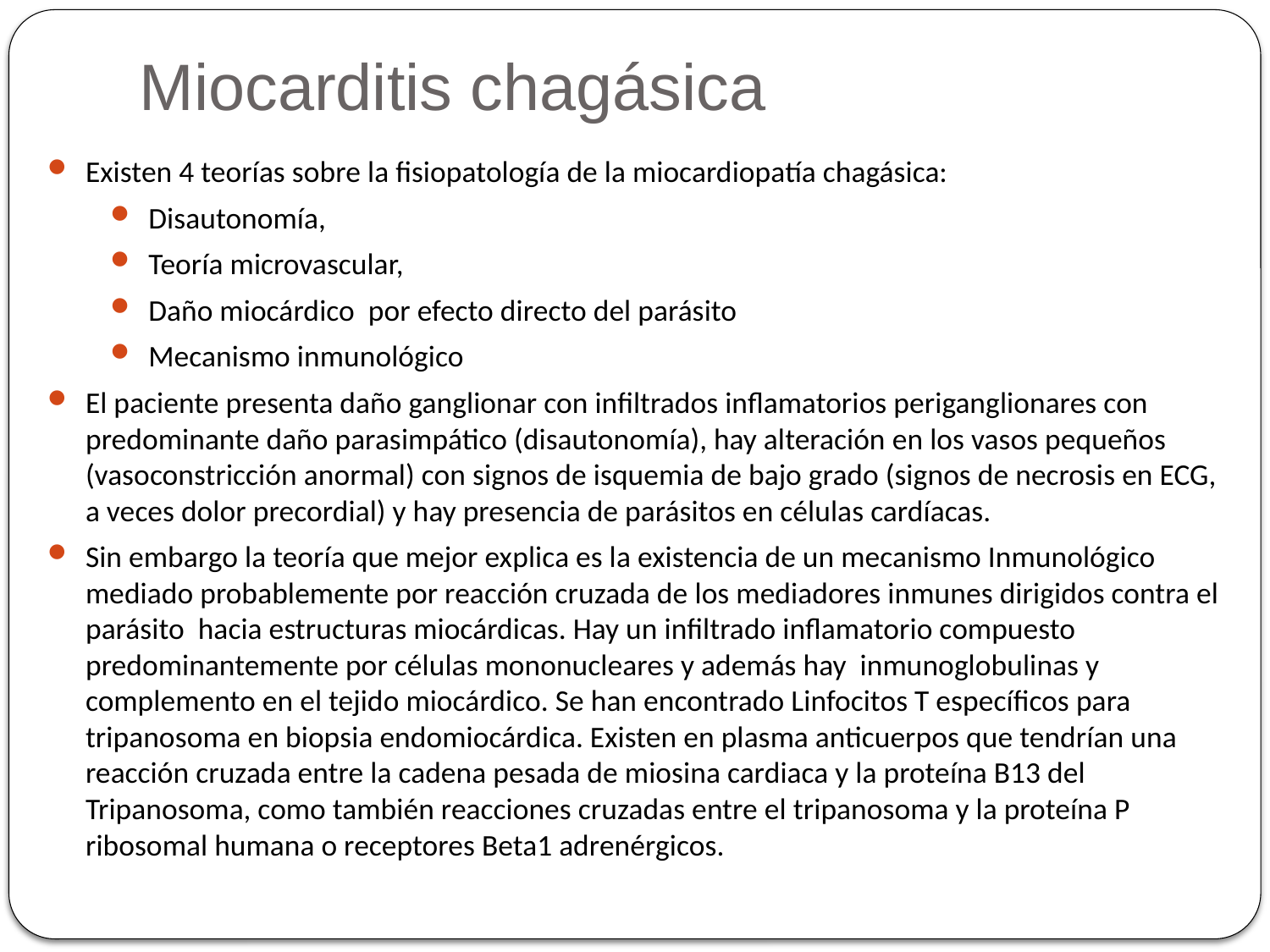

# Miocarditis chagásica
Existen 4 teorías sobre la fisiopatología de la miocardiopatía chagásica:
Disautonomía,
Teoría microvascular,
Daño miocárdico  por efecto directo del parásito
Mecanismo inmunológico
El paciente presenta daño ganglionar con infiltrados inflamatorios periganglionares con predominante daño parasimpático (disautonomía), hay alteración en los vasos pequeños (vasoconstricción anormal) con signos de isquemia de bajo grado (signos de necrosis en ECG, a veces dolor precordial) y hay presencia de parásitos en células cardíacas.
Sin embargo la teoría que mejor explica es la existencia de un mecanismo Inmunológico mediado probablemente por reacción cruzada de los mediadores inmunes dirigidos contra el parásito  hacia estructuras miocárdicas. Hay un infiltrado inflamatorio compuesto predominantemente por células mononucleares y además hay  inmunoglobulinas y complemento en el tejido miocárdico. Se han encontrado Linfocitos T específicos para tripanosoma en biopsia endomiocárdica. Existen en plasma anticuerpos que tendrían una reacción cruzada entre la cadena pesada de miosina cardiaca y la proteína B13 del Tripanosoma, como también reacciones cruzadas entre el tripanosoma y la proteína P ribosomal humana o receptores Beta1 adrenérgicos.